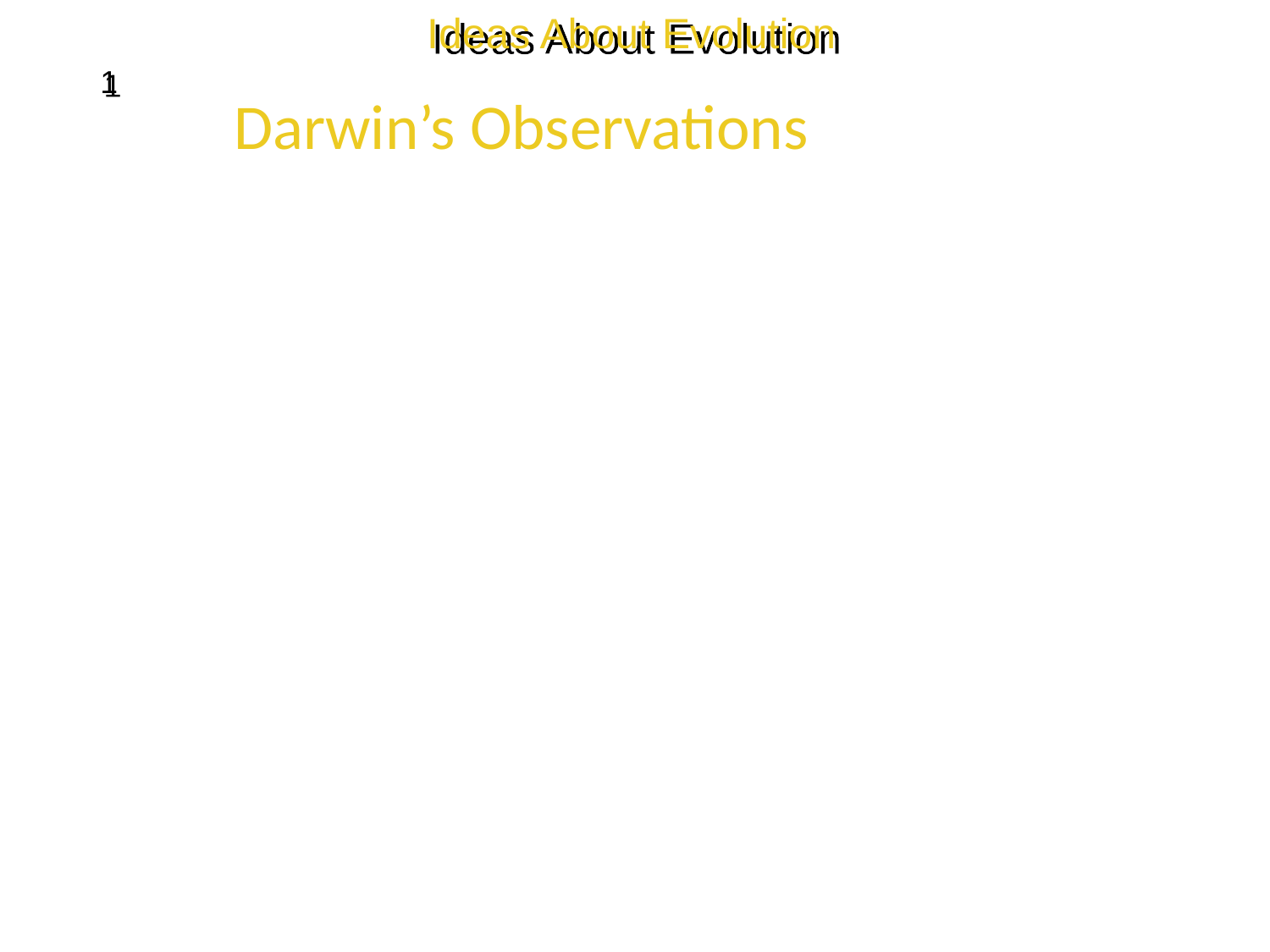

Ideas About Evolution
1
Darwin’s Observations
Darwin reasoned that the Galápagos finches must have had to compete for food.
Finches with beak shapes that allowed them to eat available food survived longer and produced more offspring than finches without those beak shapes.
After many generations, these groups of finches became separate species.